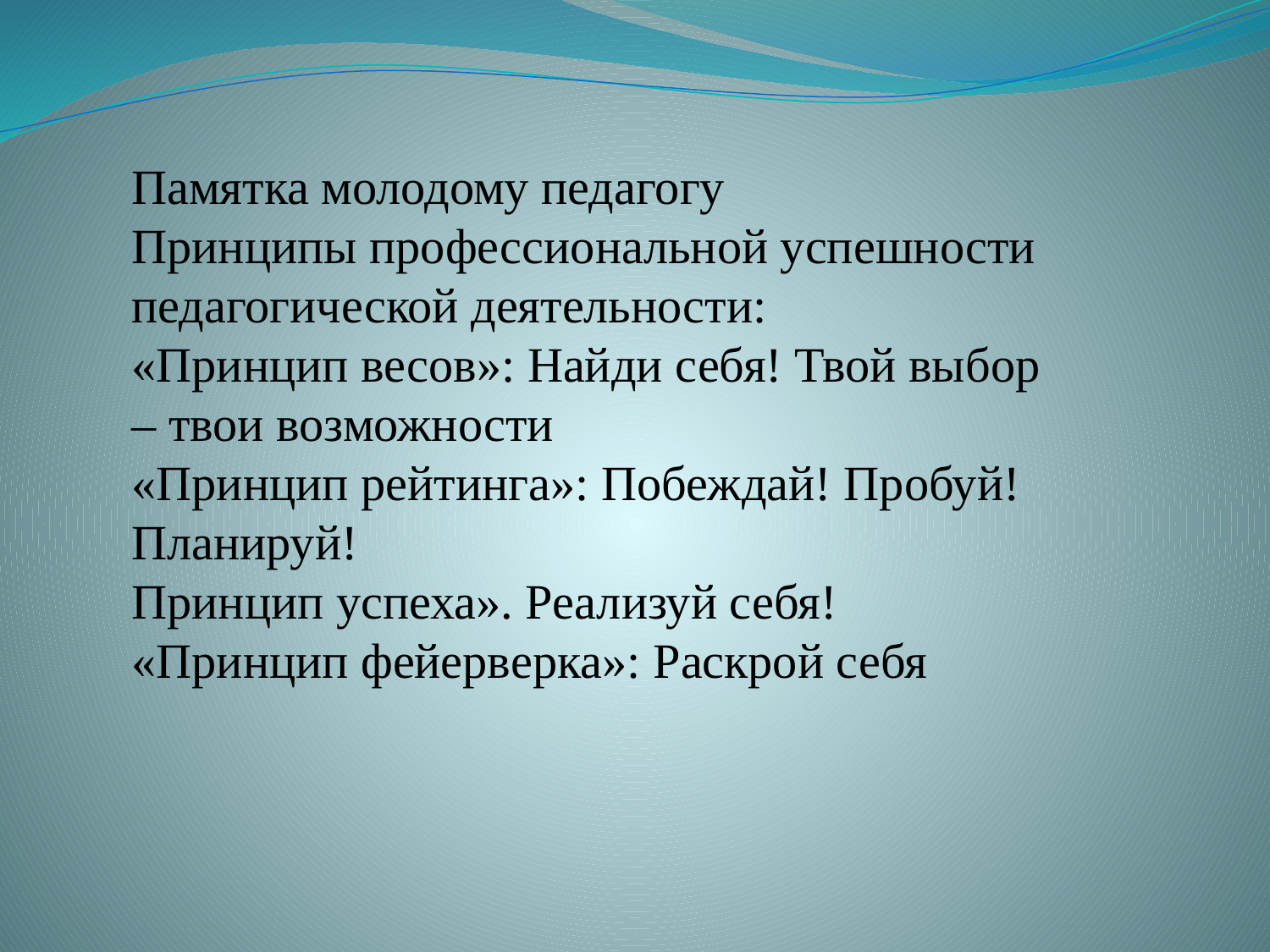

Памятка молодому педагогу
Принципы профессиональной успешности педагогической деятельности:
«Принцип весов»: Найди себя! Твой выбор – твои возможности
«Принцип рейтинга»: Побеждай! Пробуй! Планируй!
Принцип успеха». Реализуй себя!
«Принцип фейерверка»: Раскрой себя